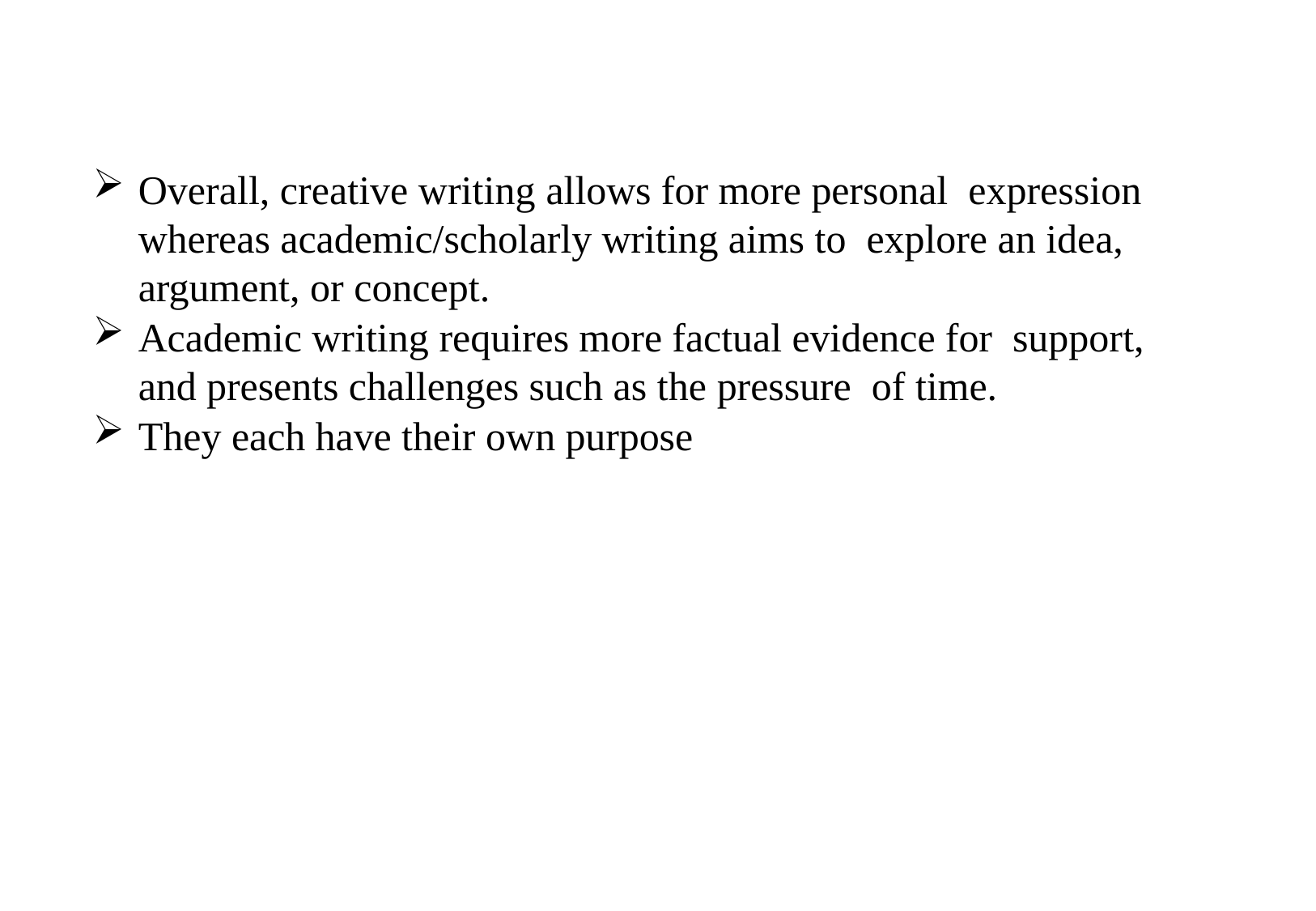

Overall, creative writing allows for more personal  expression whereas academic/scholarly writing aims to  explore an idea, argument, or concept.
Academic writing requires more factual evidence for  support, and presents challenges such as the pressure  of time.
They each have their own purpose